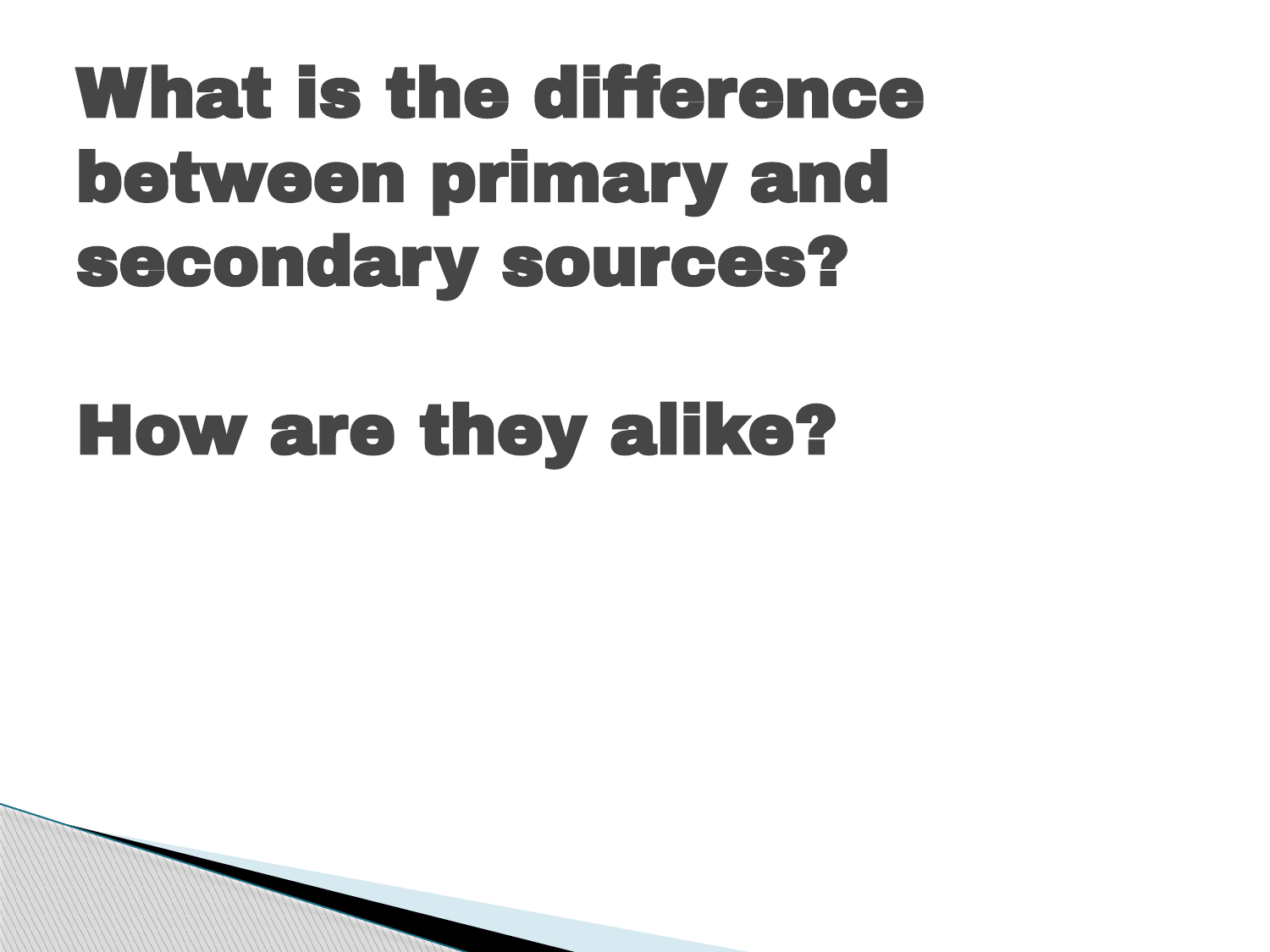

# What is the difference between primary and secondary sources? How are they alike?